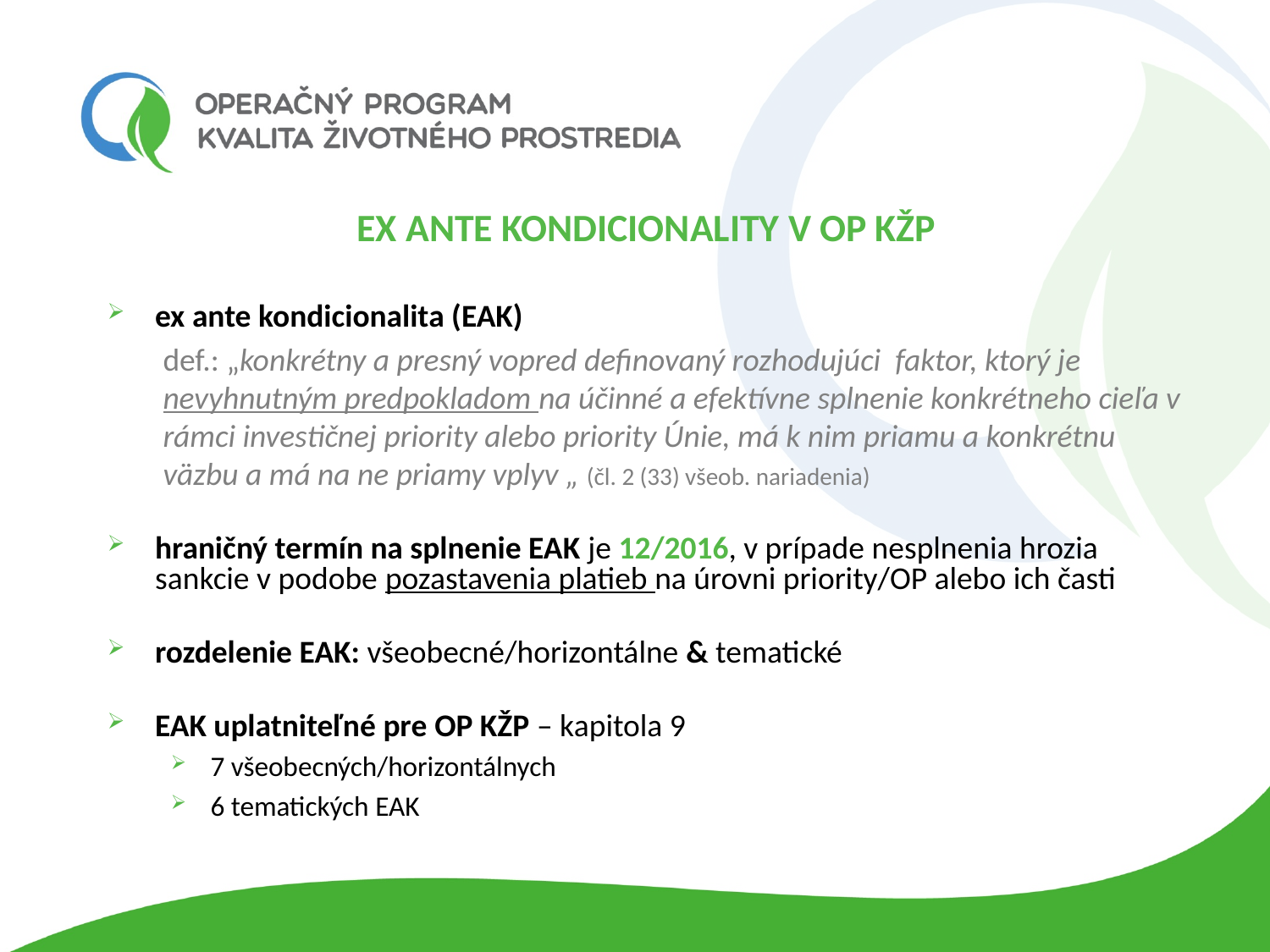

# ex ante kondicionality v OP KŽP
ex ante kondicionalita (EAK)
def.: „konkrétny a presný vopred definovaný rozhodujúci  faktor, ktorý je nevyhnutným predpokladom na účinné a efektívne splnenie konkrétneho cieľa v rámci investičnej priority alebo priority Únie, má k nim priamu a konkrétnu väzbu a má na ne priamy vplyv „ (čl. 2 (33) všeob. nariadenia)

hraničný termín na splnenie EAK je 12/2016, v prípade nesplnenia hrozia sankcie v podobe pozastavenia platieb na úrovni priority/OP alebo ich časti

rozdelenie EAK: všeobecné/horizontálne & tematické

EAK uplatniteľné pre OP KŽP – kapitola 9
7 všeobecných/horizontálnych
6 tematických EAK